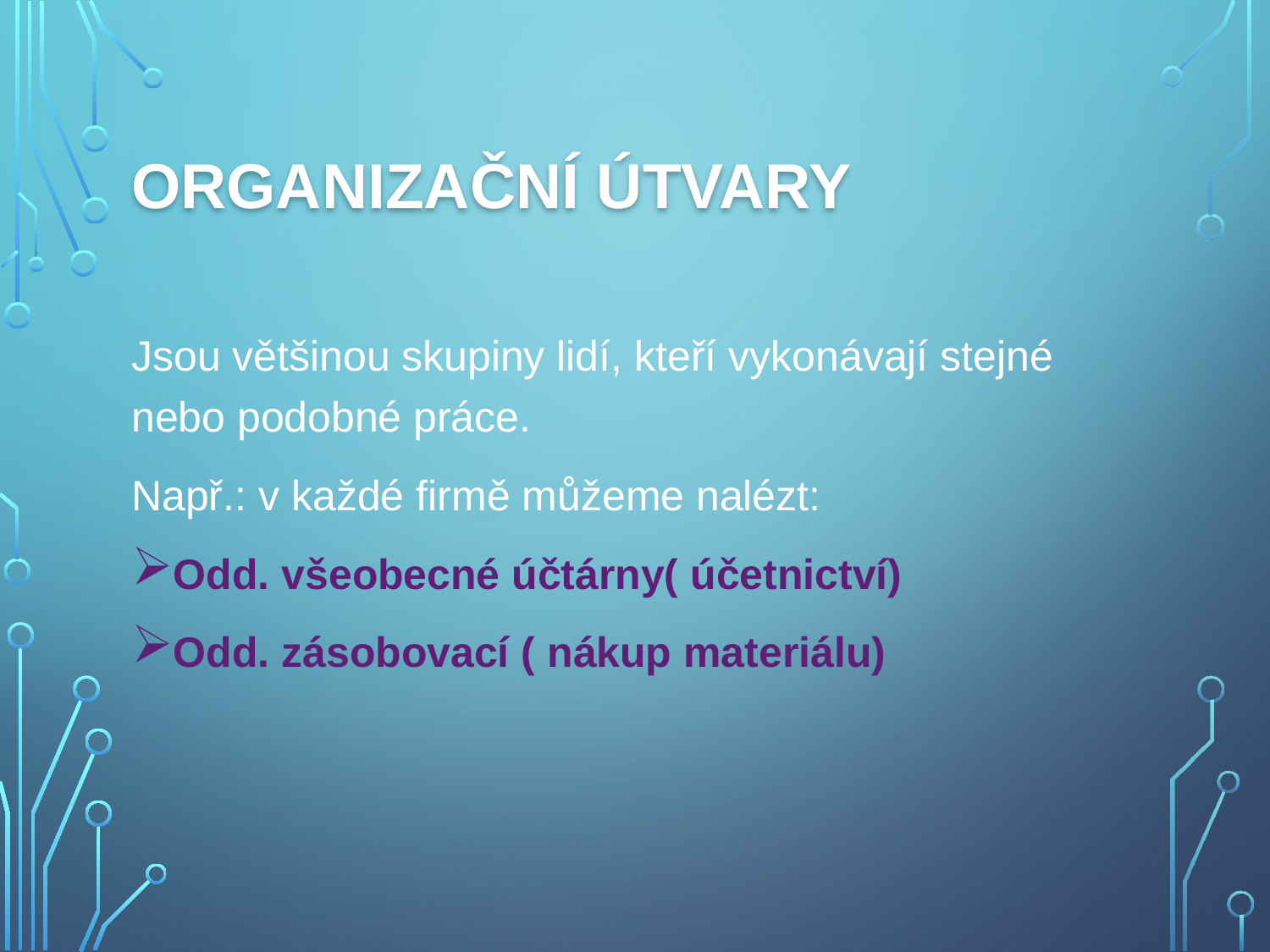

# ORGANIZAČNÍ ÚTVARY
Jsou většinou skupiny lidí, kteří vykonávají stejné nebo podobné práce.
Např.: v každé firmě můžeme nalézt:
Odd. všeobecné účtárny( účetnictví)
Odd. zásobovací ( nákup materiálu)